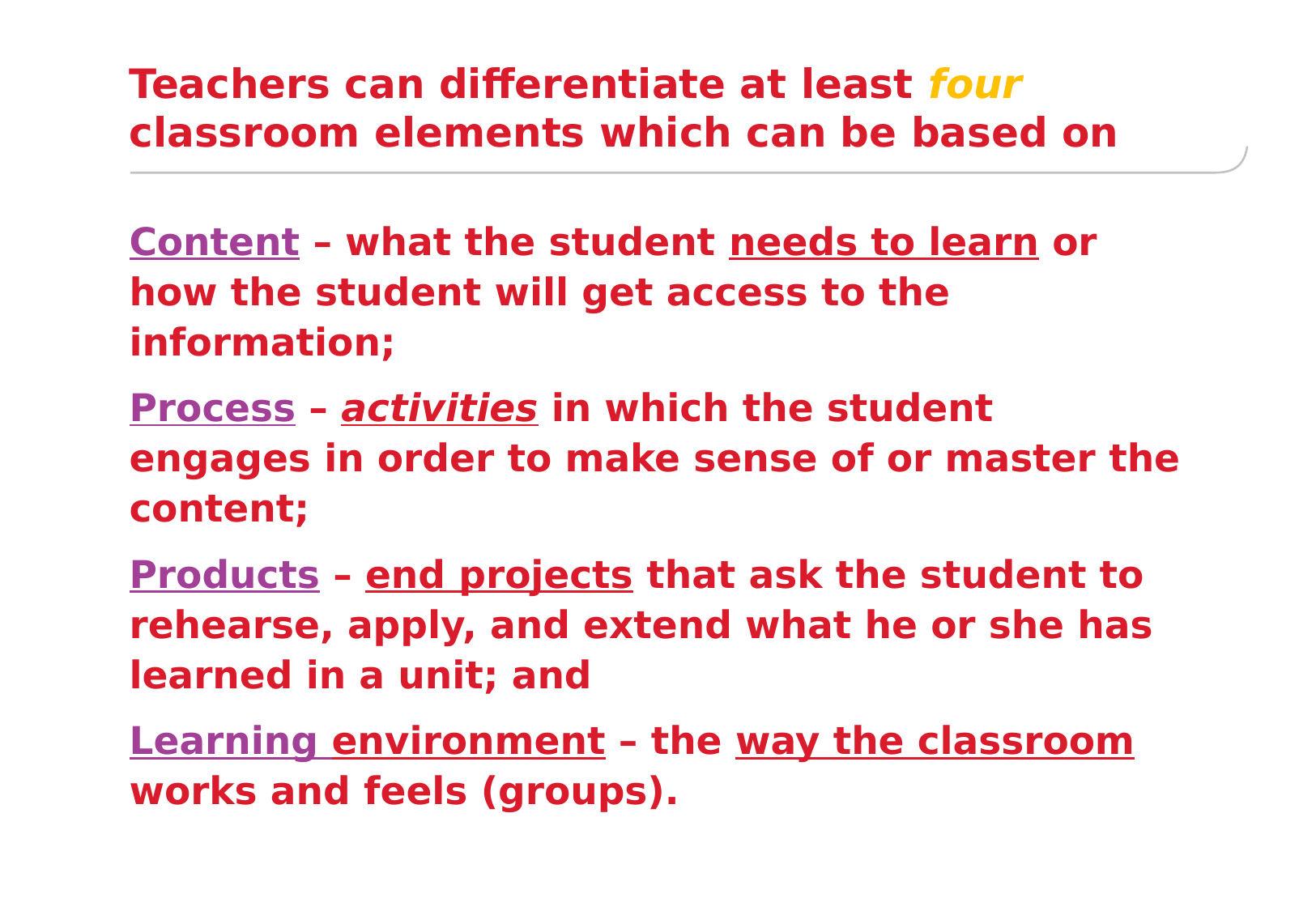

# Teachers can differentiate at least four classroom elements which can be based on
Content – what the student needs to learn or how the student will get access to the information;
Process – activities in which the student engages in order to make sense of or master the content;
Products – end projects that ask the student to rehearse, apply, and extend what he or she has learned in a unit; and
Learning environment – the way the classroom works and feels (groups).